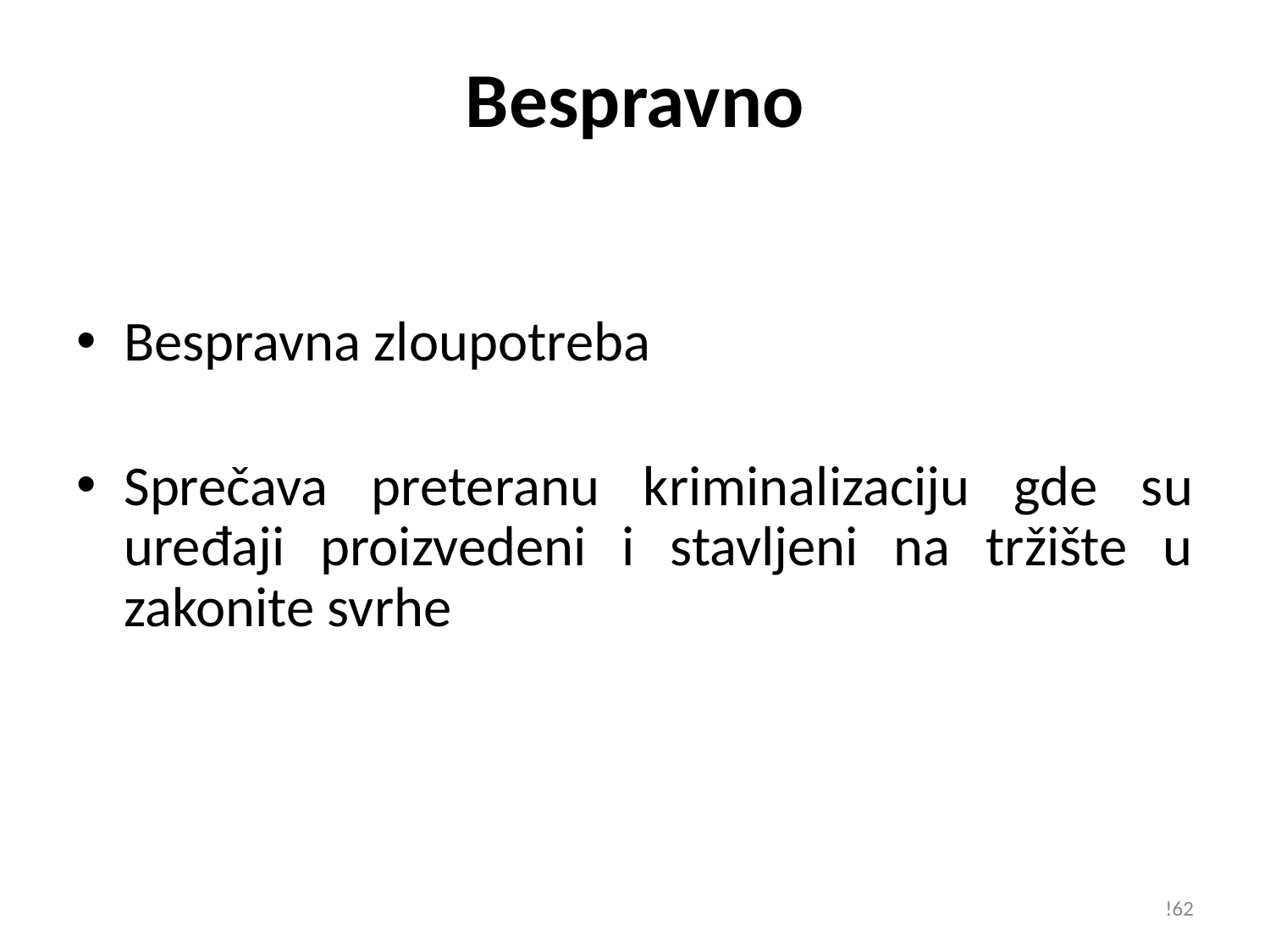

# Bespravno
Bespravna zloupotreba

Sprečava preteranu kriminalizaciju gde su uređaji proizvedeni i stavljeni na tržište u zakonite svrhe

!62